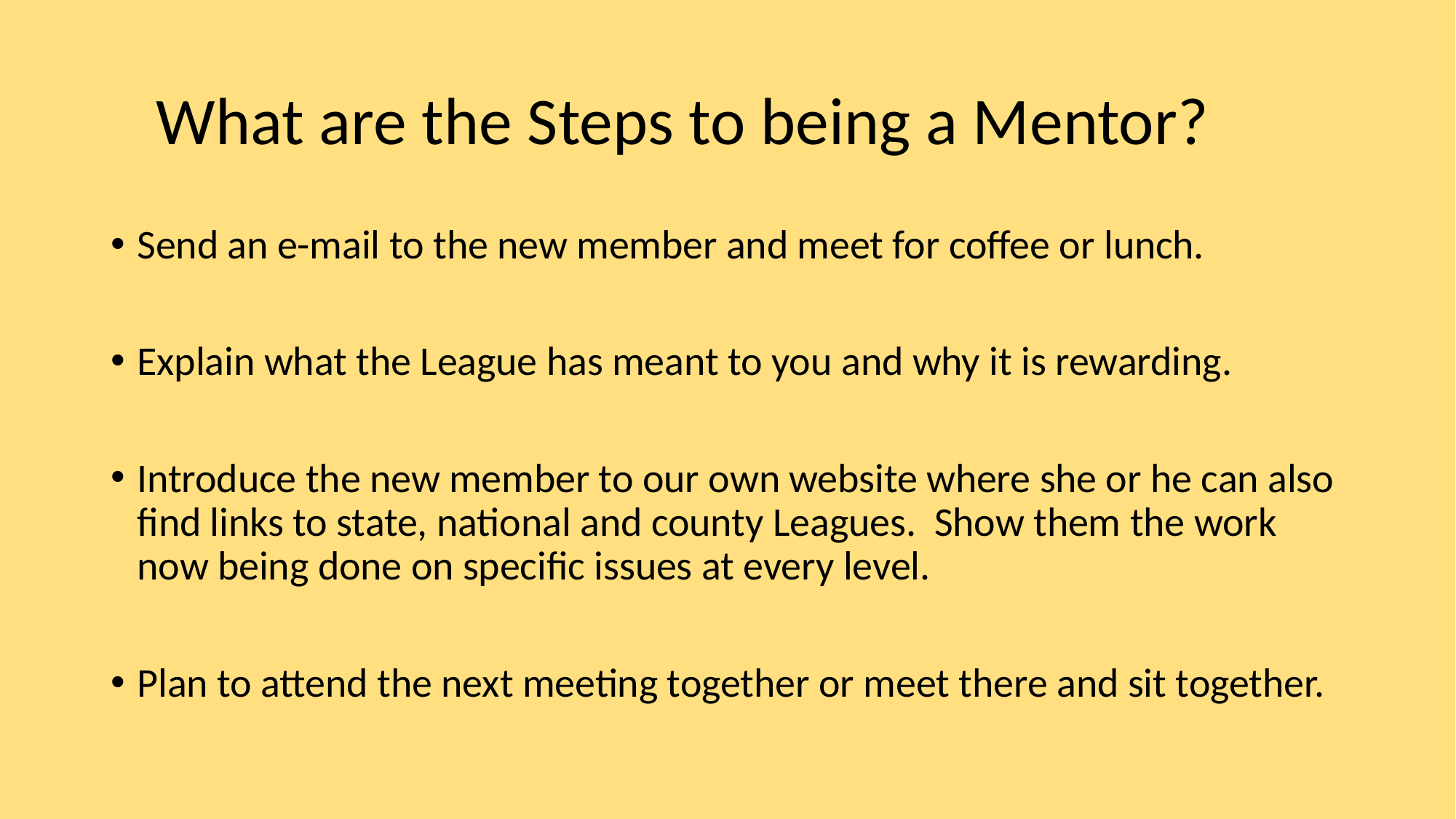

# What are the Steps to being a Mentor?
Send an e-mail to the new member and meet for coffee or lunch.

Explain what the League has meant to you and why it is rewarding.

Introduce the new member to our own website where she or he can also find links to state, national and county Leagues.  Show them the work now being done on specific issues at every level.

Plan to attend the next meeting together or meet there and sit together.